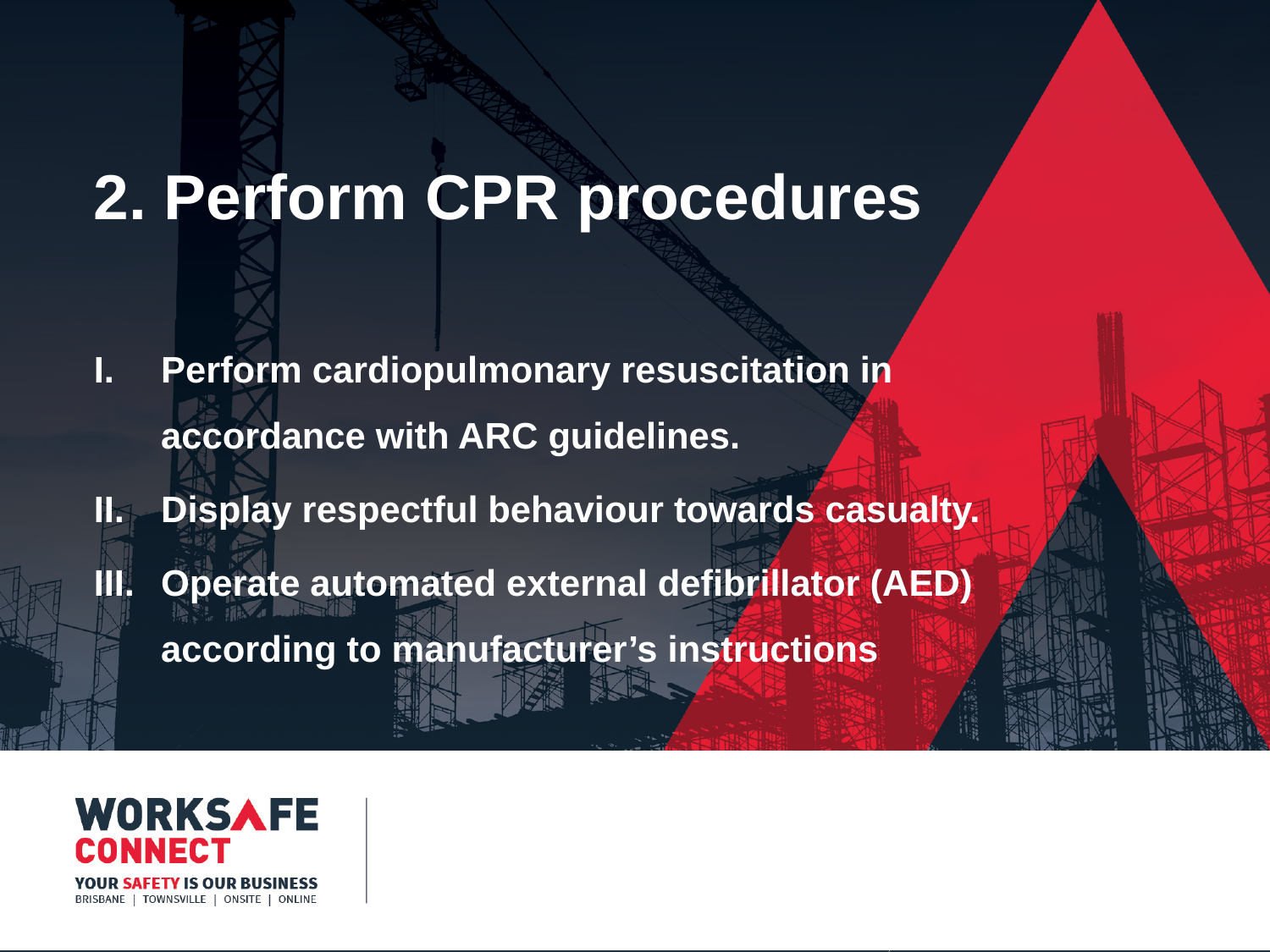

# 2. Perform CPR procedures
Perform cardiopulmonary resuscitation in accordance with ARC guidelines.
Display respectful behaviour towards casualty.
Operate automated external defibrillator (AED) according to manufacturer’s instructions